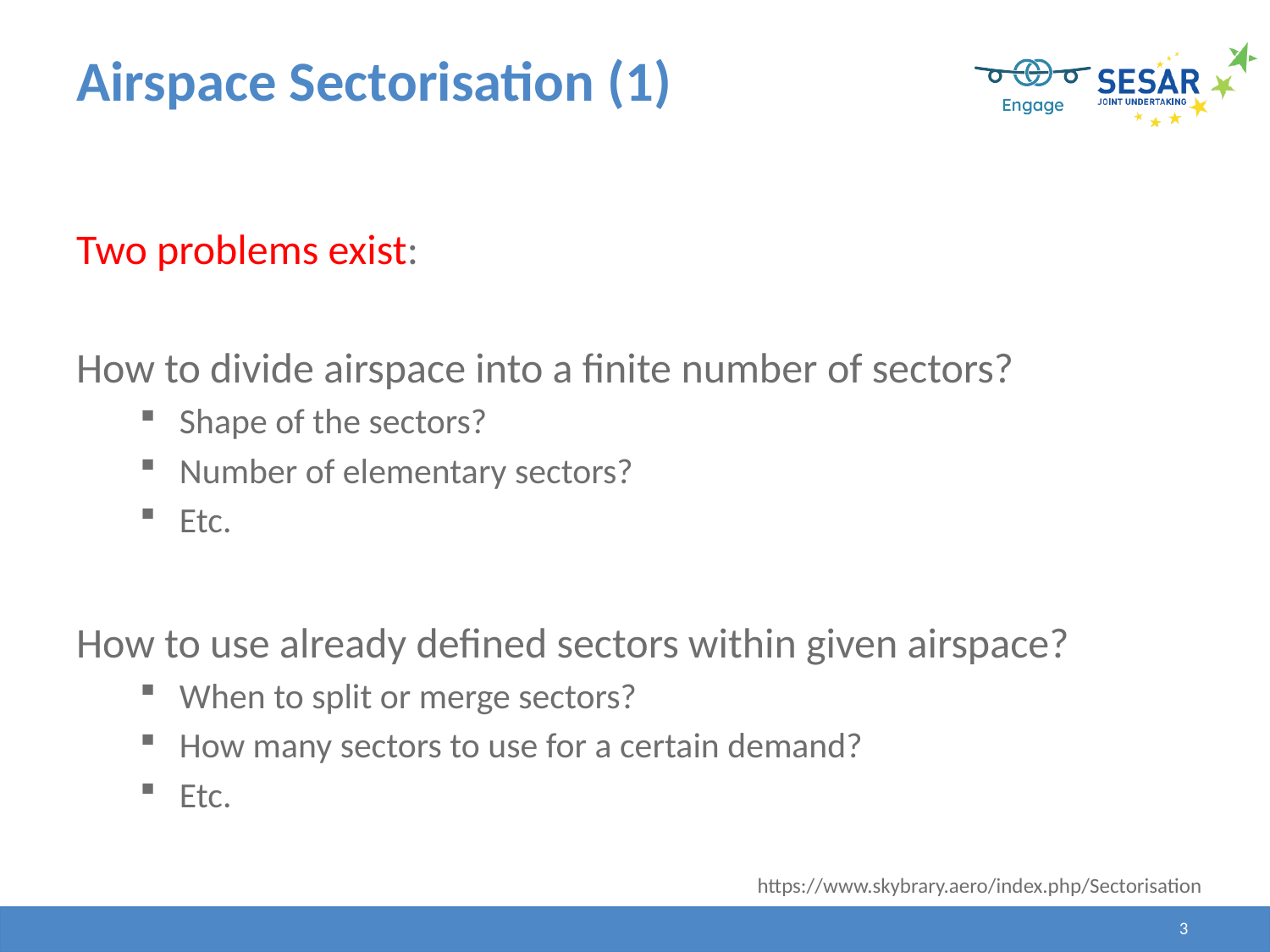

# Airspace Sectorisation (1)
Two problems exist:

How to divide airspace into a finite number of sectors?
Shape of the sectors?
Number of elementary sectors?
Etc.

How to use already defined sectors within given airspace?
When to split or merge sectors?
How many sectors to use for a certain demand?
Etc.

https://www.skybrary.aero/index.php/Sectorisation
3